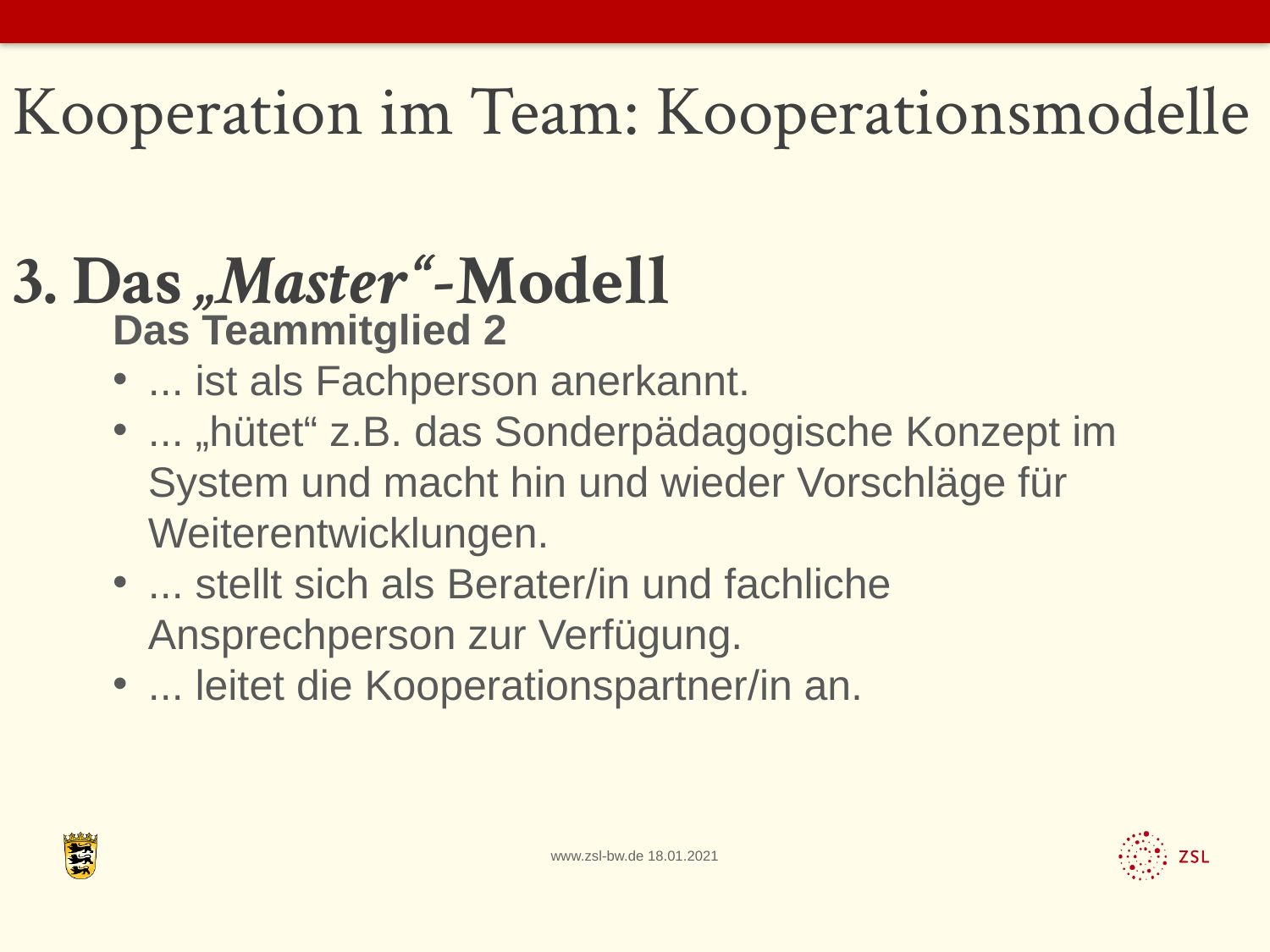

# Kooperation im Team: Kooperationsmodelle 3. Das „Master“-Modell
Das Teammitglied 2
... ist als Fachperson anerkannt.
... „hütet“ z.B. das Sonderpädagogische Konzept im System und macht hin und wieder Vorschläge für Weiterentwicklungen.
... stellt sich als Berater/in und fachliche Ansprechperson zur Verfügung.
... leitet die Kooperationspartner/in an.